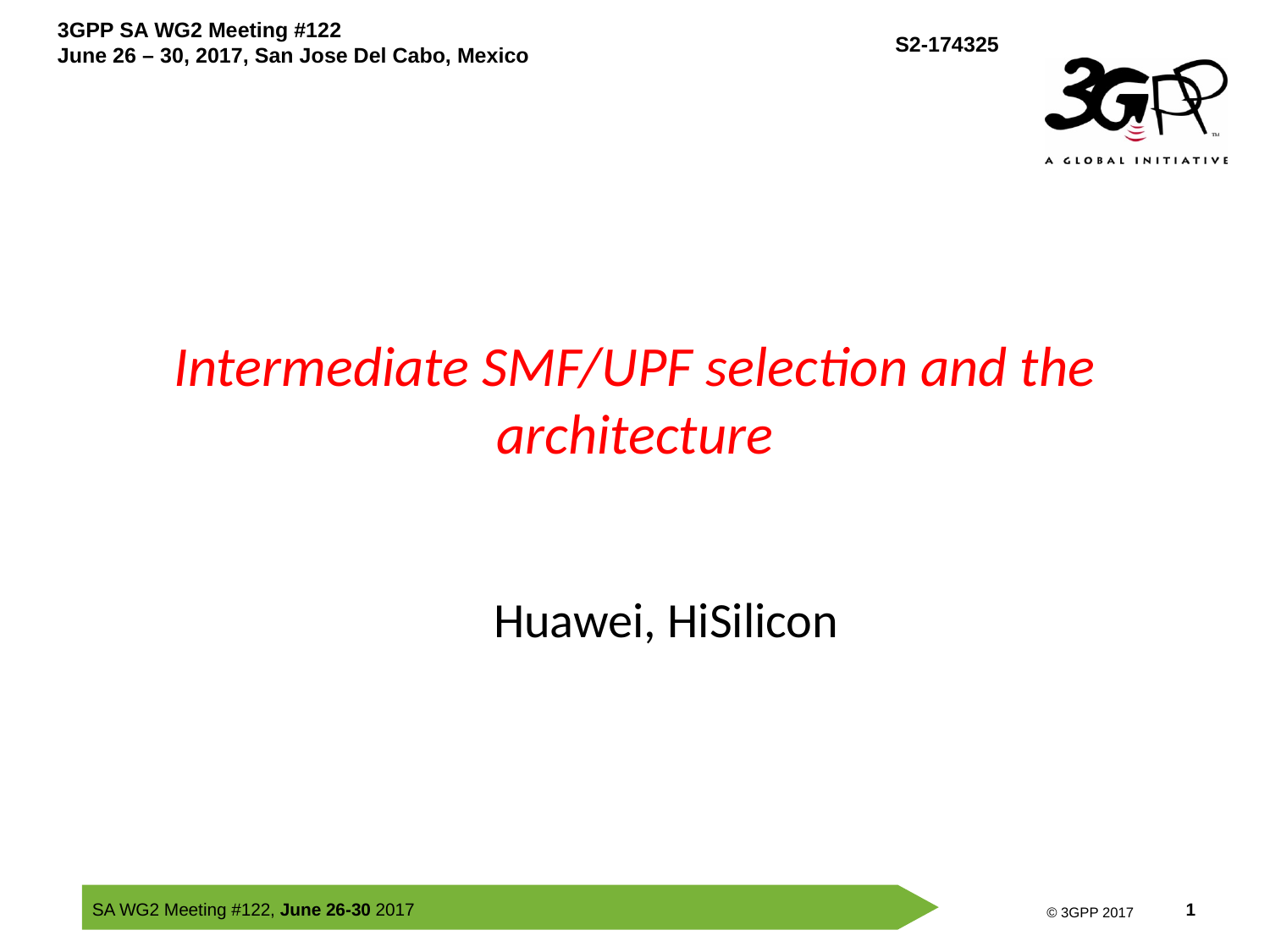

# Intermediate SMF/UPF selection and the architecture
Huawei, HiSilicon